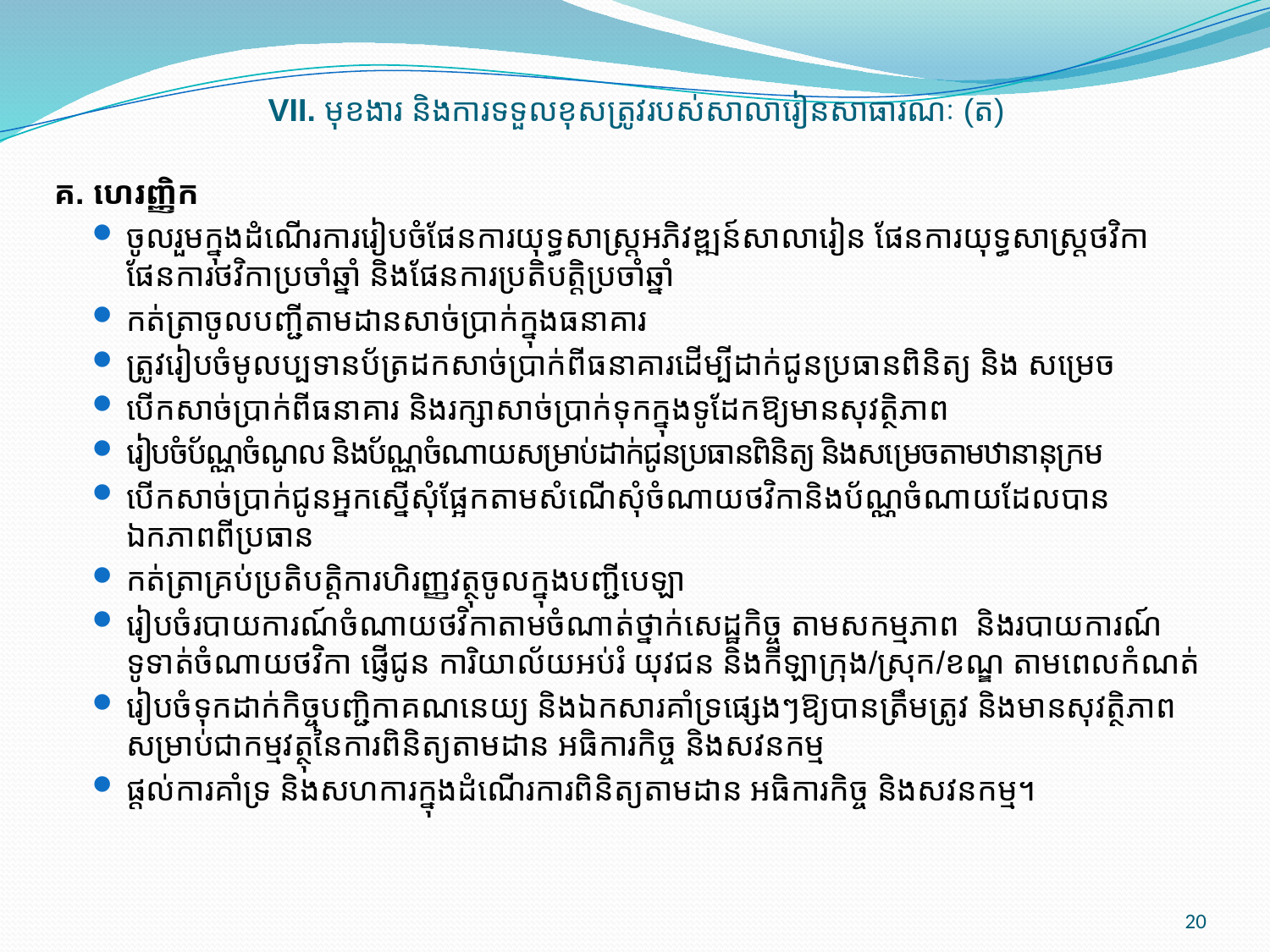

# VII. មុខងារ និងការទទួលខុសត្រូវរបស់សាលារៀនសាធារណៈ (ត)
  គ. ហេរញ្ញិក
ចូលរួមក្នុងដំណើរការរៀបចំផែនការយុទ្ធសាស្ត្រអភិវឌ្ឍន៍សាលារៀន ផែនការយុទ្ធសាស្ត្រថវិកា ផែនការថវិកាប្រចាំឆ្នាំ និងផែនការប្រតិបត្តិប្រចាំឆ្នាំ
កត់ត្រាចូលបញ្ជីតាមដានសាច់ប្រាក់ក្នុងធនាគារ
ត្រូវរៀបចំមូលប្បទានប័ត្រដកសាច់ប្រាក់ពីធនាគារដើម្បីដាក់ជូនប្រធានពិនិត្យ និង សម្រេច
បើកសាច់ប្រាក់ពីធនាគារ និងរក្សាសាច់ប្រាក់ទុកក្នុងទូដែកឱ្យមានសុវត្ថិភាព
រៀបចំប័ណ្ណចំណូល និងប័ណ្ណចំណាយសម្រាប់ដាក់ជូនប្រធានពិនិត្យ និងសម្រេចតាមឋានានុក្រម
បើកសាច់ប្រាក់ជូនអ្នកស្នើសុំផ្អែកតាមសំណើសុំចំណាយថវិកានិងប័ណ្ណចំណាយដែលបាន    ឯកភាពពីប្រធាន
កត់ត្រាគ្រប់ប្រតិបត្ដិការហិរញ្ញវត្ថុចូលក្នុងបញ្ជីបេឡា
រៀបចំរបាយការណ៍ចំណាយថវិកាតាមចំណាត់ថ្នាក់សេដ្ឋកិច្ច តាមសកម្មភាព  និងរបាយការណ៍ទូទាត់ចំណាយថវិកា ផ្ញើជូន ការិយាល័យអប់រំ យុវជន និងកីឡាក្រុង/ស្រុក/ខណ្ឌ តាមពេលកំណត់
រៀបចំទុកដាក់កិច្ចបញ្ជិកាគណនេយ្យ និងឯកសារគាំទ្រផ្សេងៗឱ្យបានត្រឹមត្រូវ និងមានសុវត្ថិភាព​សម្រាប់ជាកម្មវត្ថុនៃការពិនិត្យតាមដាន អធិការកិច្ច និងសវនកម្ម
ផ្ដល់ការគាំទ្រ និងសហការក្នុងដំណើរការពិនិត្យតាមដាន អធិការកិច្ច និងសវនកម្ម។

20